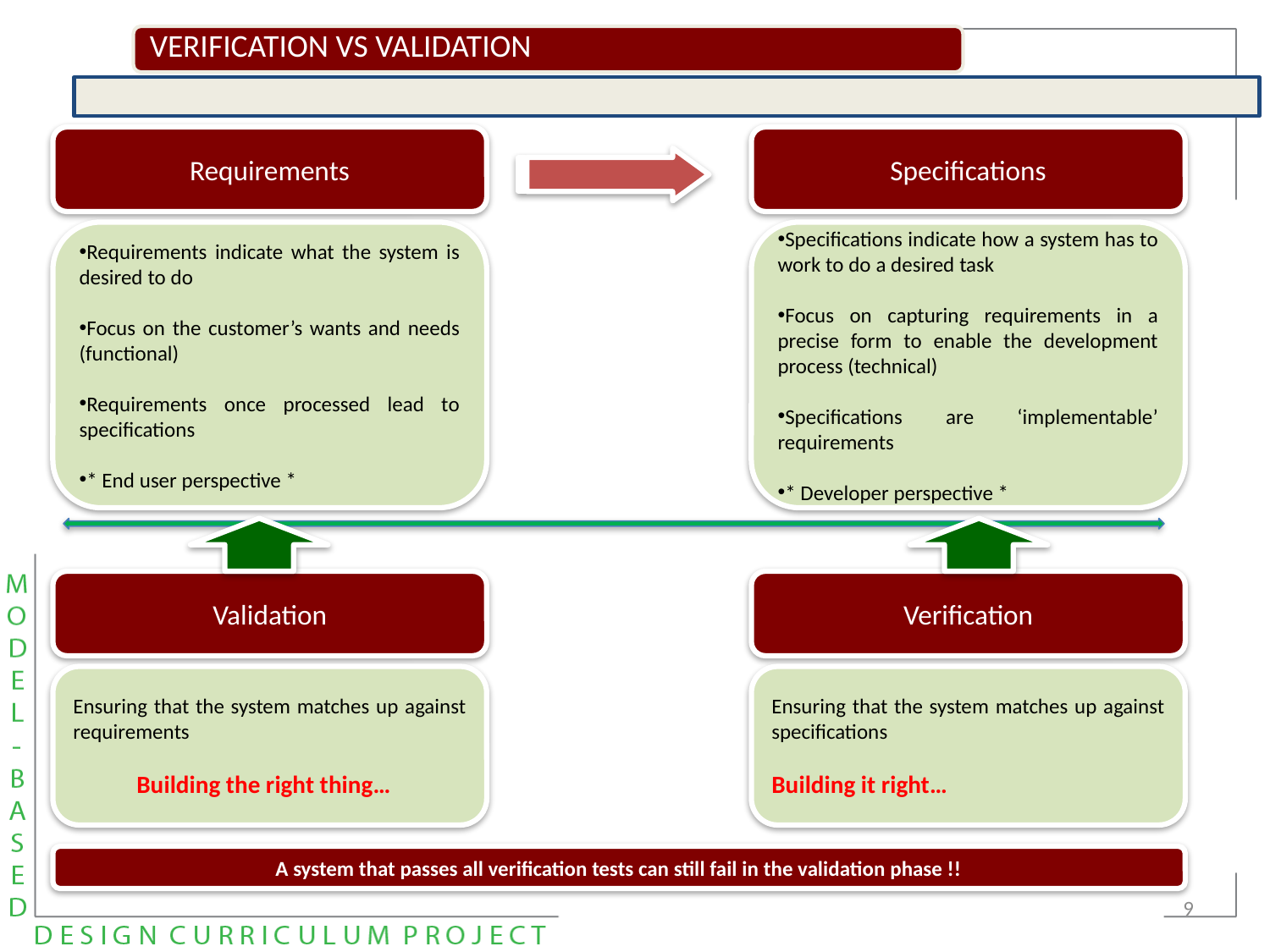

Verification vs Validation
Requirements
Specifications

Requirements indicate what the system is desired to do

Focus on the customer’s wants and needs (functional)

Requirements once processed lead to specifications

* End user perspective *
Specifications indicate how a system has to work to do a desired task

Focus on capturing requirements in a precise form to enable the development process (technical)

Specifications are ‘implementable’ requirements

* Developer perspective *

Validation
Verification
Ensuring that the system matches up against requirements

Building the right thing…
Ensuring that the system matches up against specifications

Building it right…
A system that passes all verification tests can still fail in the validation phase !!
9